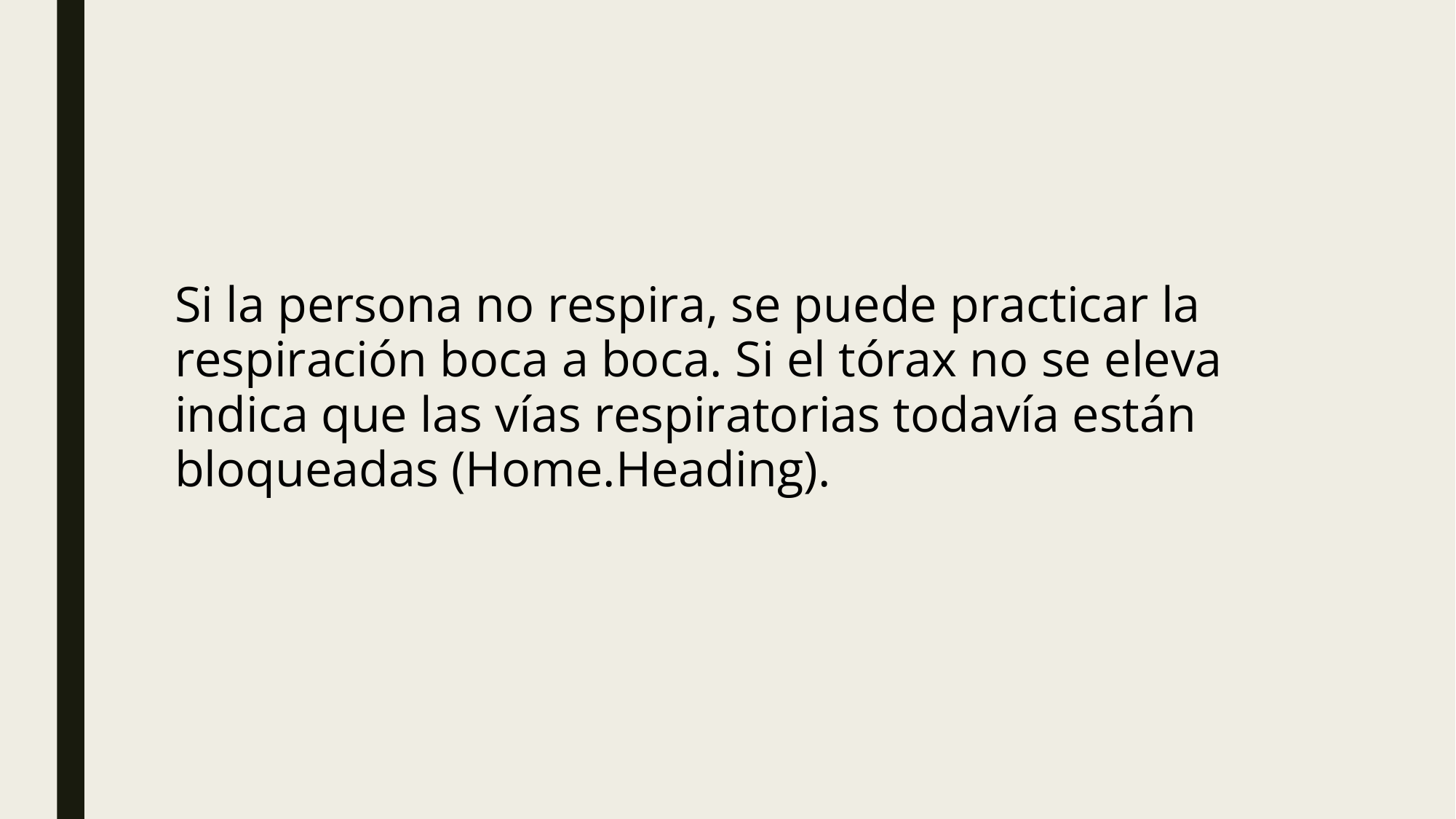

Si la persona no respira, se puede practicar la respiración boca a boca. Si el tórax no se eleva indica que las vías respiratorias todavía están bloqueadas (Home.Heading).